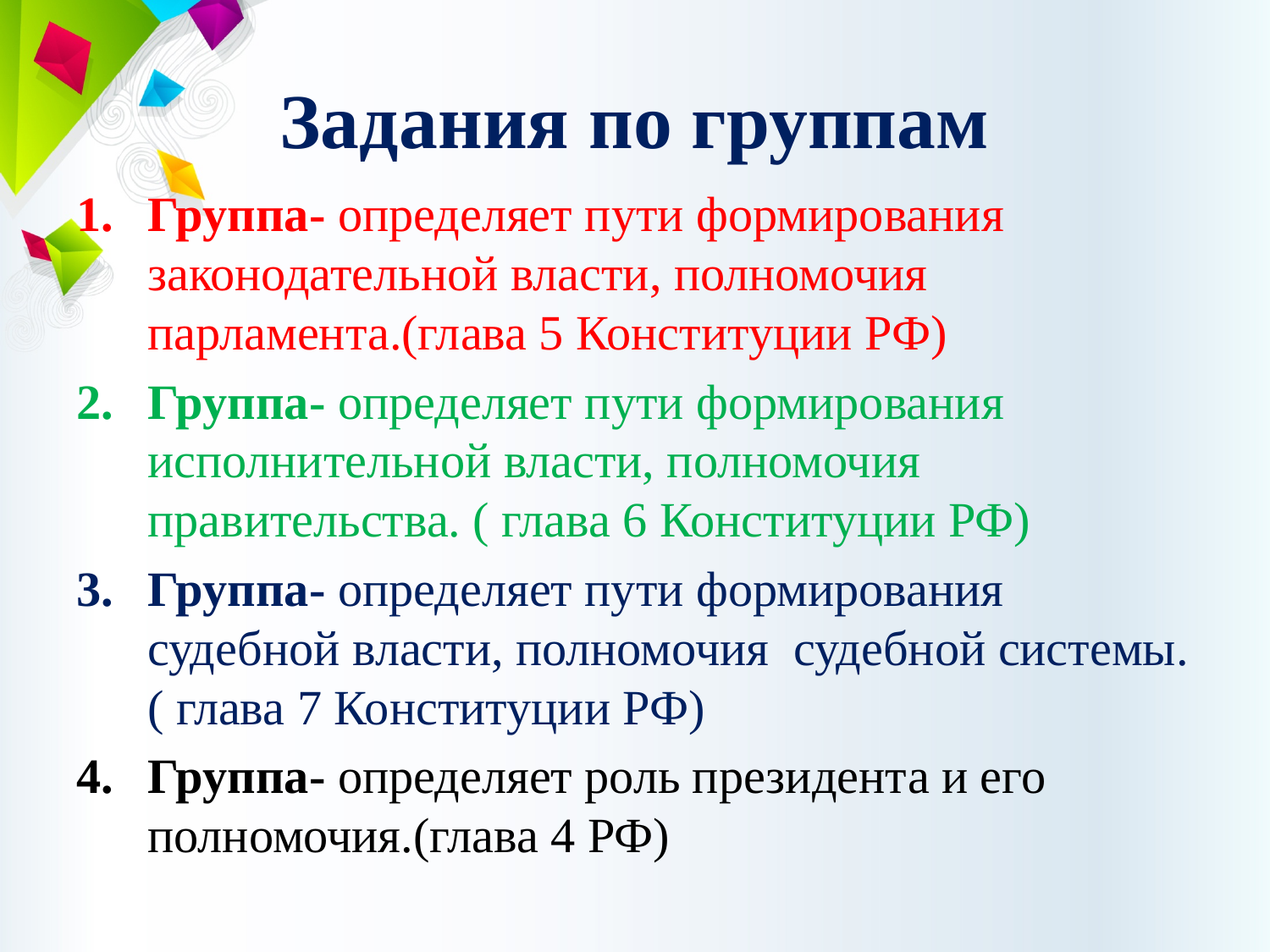

# Задания по группам
Группа- определяет пути формирования законодательной власти, полномочия парламента.(глава 5 Конституции РФ)
Группа- определяет пути формирования исполнительной власти, полномочия  правительства. ( глава 6 Конституции РФ)
Группа- определяет пути формирования судебной власти, полномочия  судебной системы. ( глава 7 Конституции РФ)
Группа- определяет роль президента и его полномочия.(глава 4 РФ)